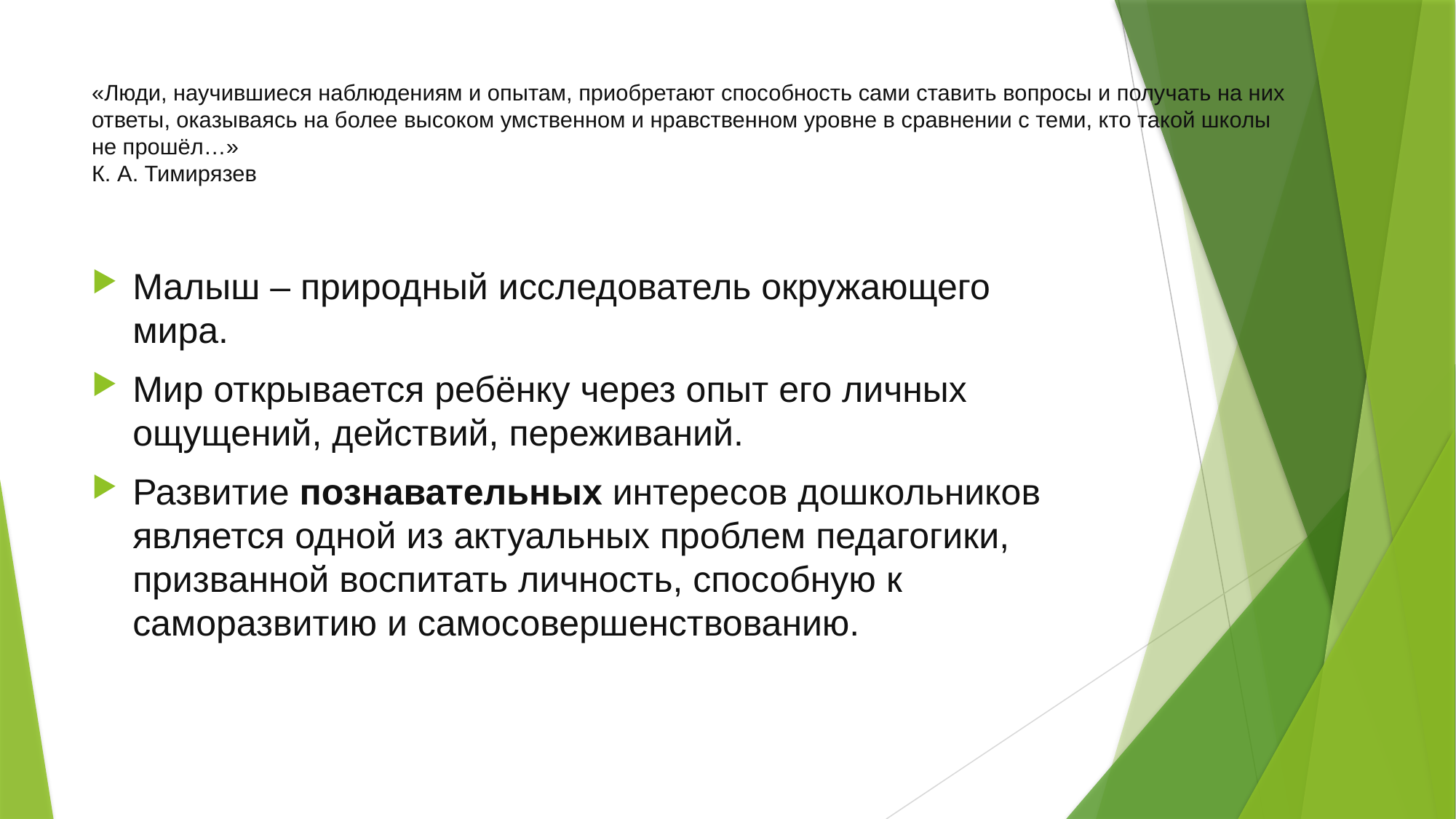

# «Люди, научившиеся наблюдениям и опытам, приобретают способность сами ставить вопросы и получать на них ответы, оказываясь на более высоком умственном и нравственном уровне в сравнении с теми, кто такой школы не прошёл…» К. А. Тимирязев

Малыш – природный исследователь окружающего мира.
Мир открывается ребёнку через опыт его личных ощущений, действий, переживаний.
Развитие познавательных интересов дошкольников является одной из актуальных проблем педагогики, призванной воспитать личность, способную к саморазвитию и самосовершенствованию.